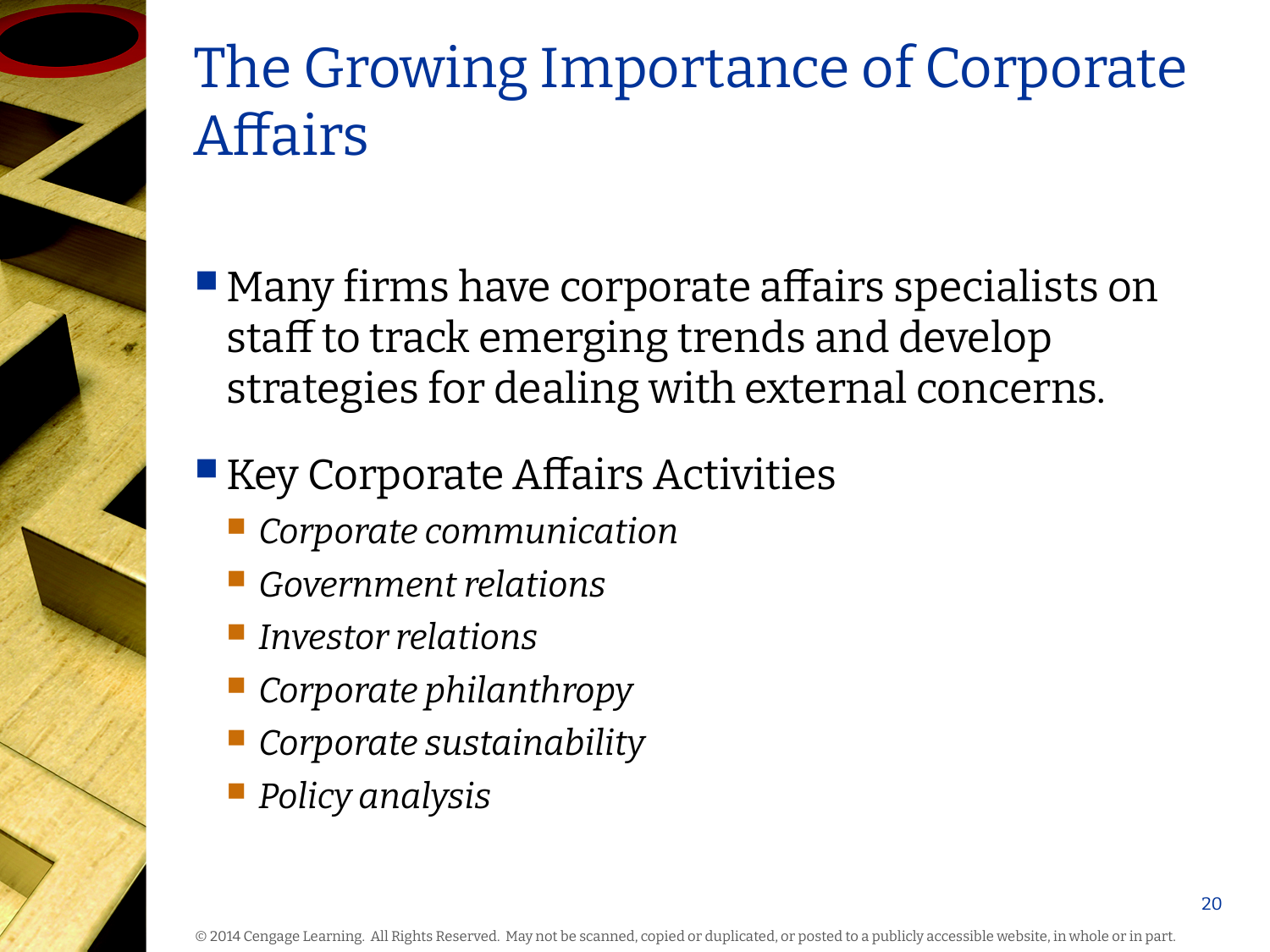

# The Growing Importance of Corporate Affairs

Many firms have corporate affairs specialists on staff to track emerging trends and develop strategies for dealing with external concerns.
Key Corporate Affairs Activities
Corporate communication
Government relations
Investor relations
Corporate philanthropy
Corporate sustainability
Policy analysis
20